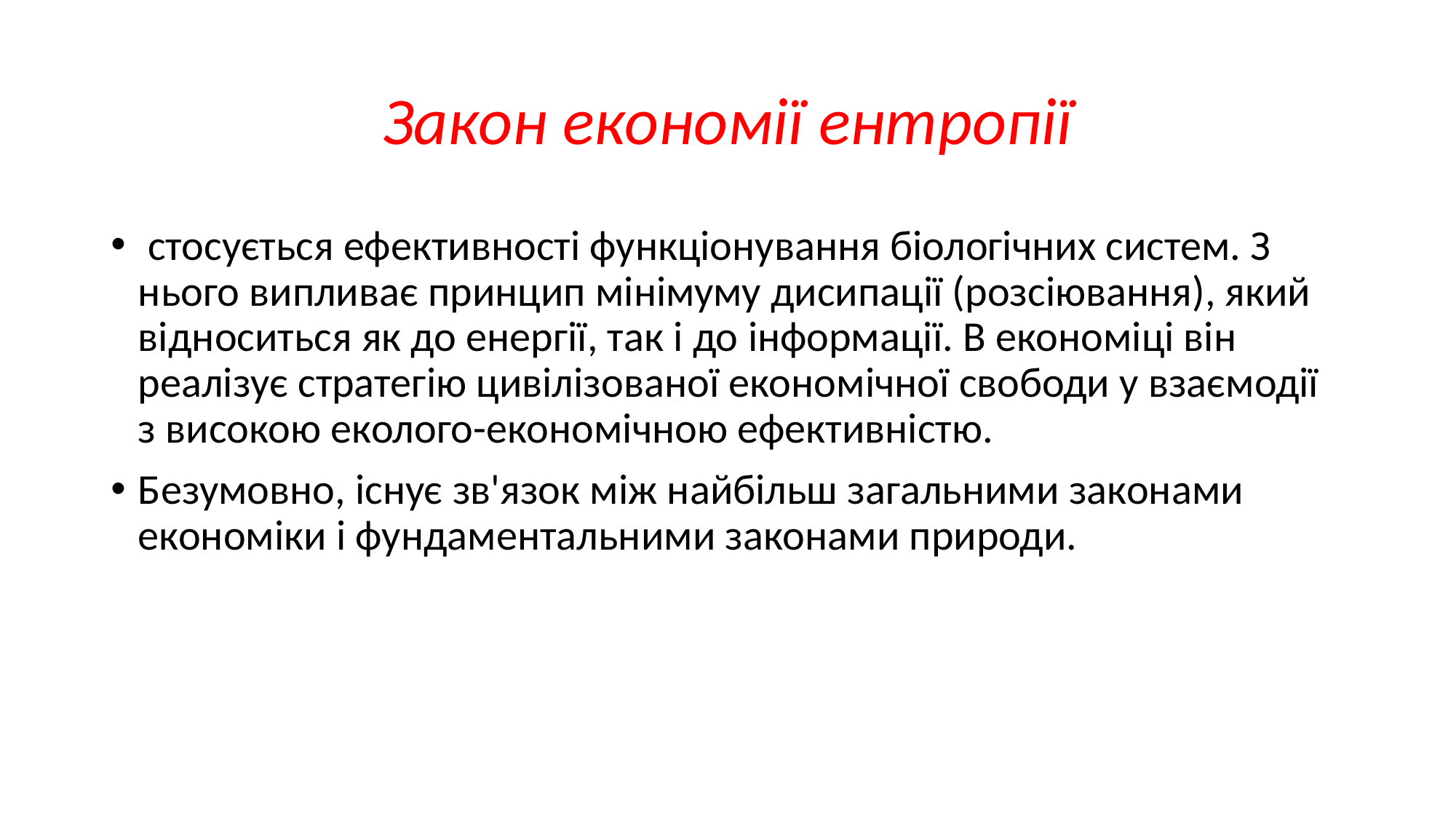

# Закон економії ентропії
 стосується ефективності функціонування біологічних систем. З нього випливає принцип мінімуму дисипації (розсіювання), який відноситься як до енергії, так і до інформації. В економіці він реалізує стратегію цивілізованої економічної свободи у взаємодії з високою еколого-економічною ефективністю.
Безумовно, існує зв'язок між найбільш загальними законами економіки і фундаментальними законами природи.